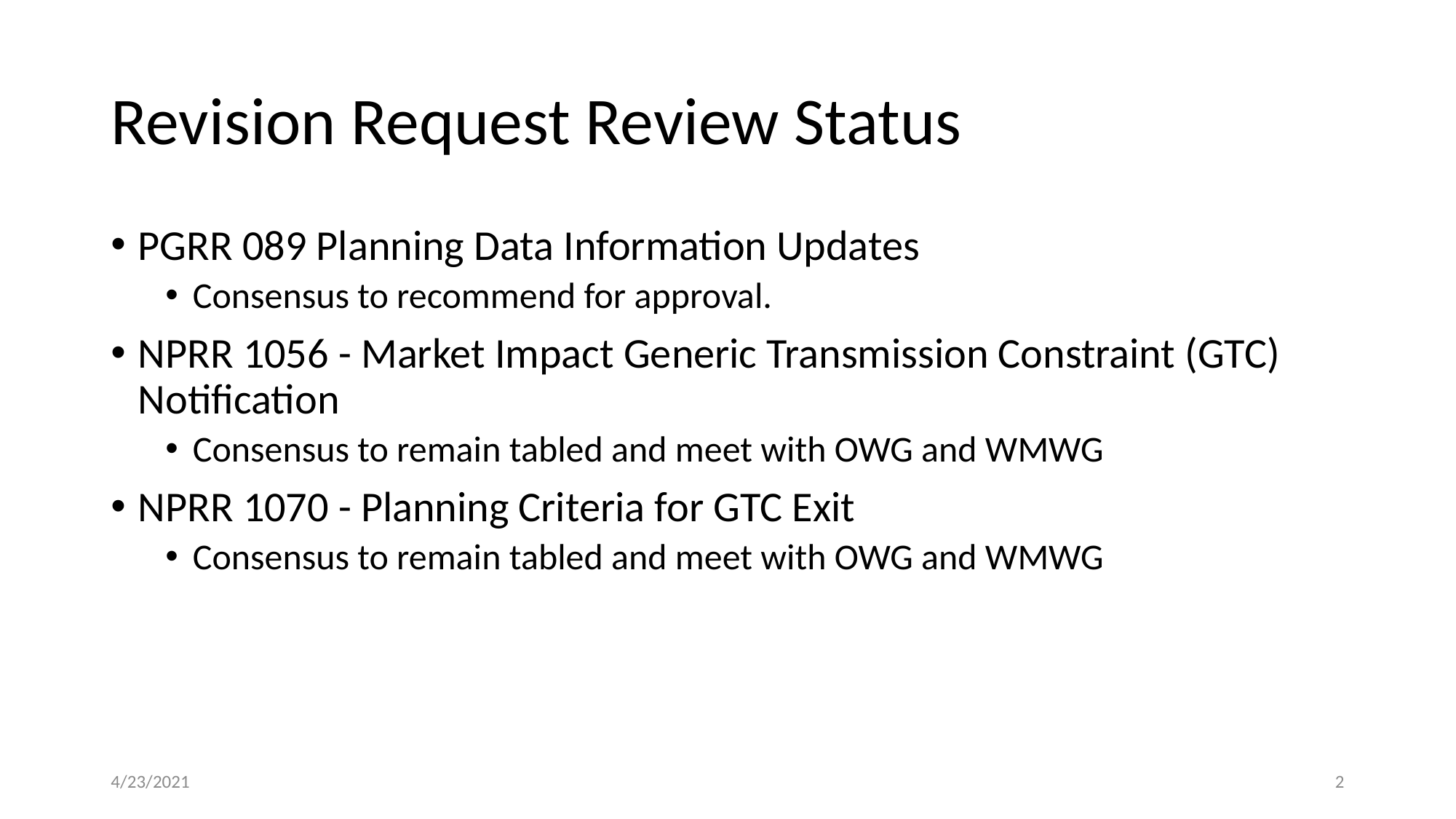

# Revision Request Review Status
PGRR 089 Planning Data Information Updates
Consensus to recommend for approval.
NPRR 1056 - Market Impact Generic Transmission Constraint (GTC) Notification
Consensus to remain tabled and meet with OWG and WMWG
NPRR 1070 - Planning Criteria for GTC Exit
Consensus to remain tabled and meet with OWG and WMWG
4/23/2021
2